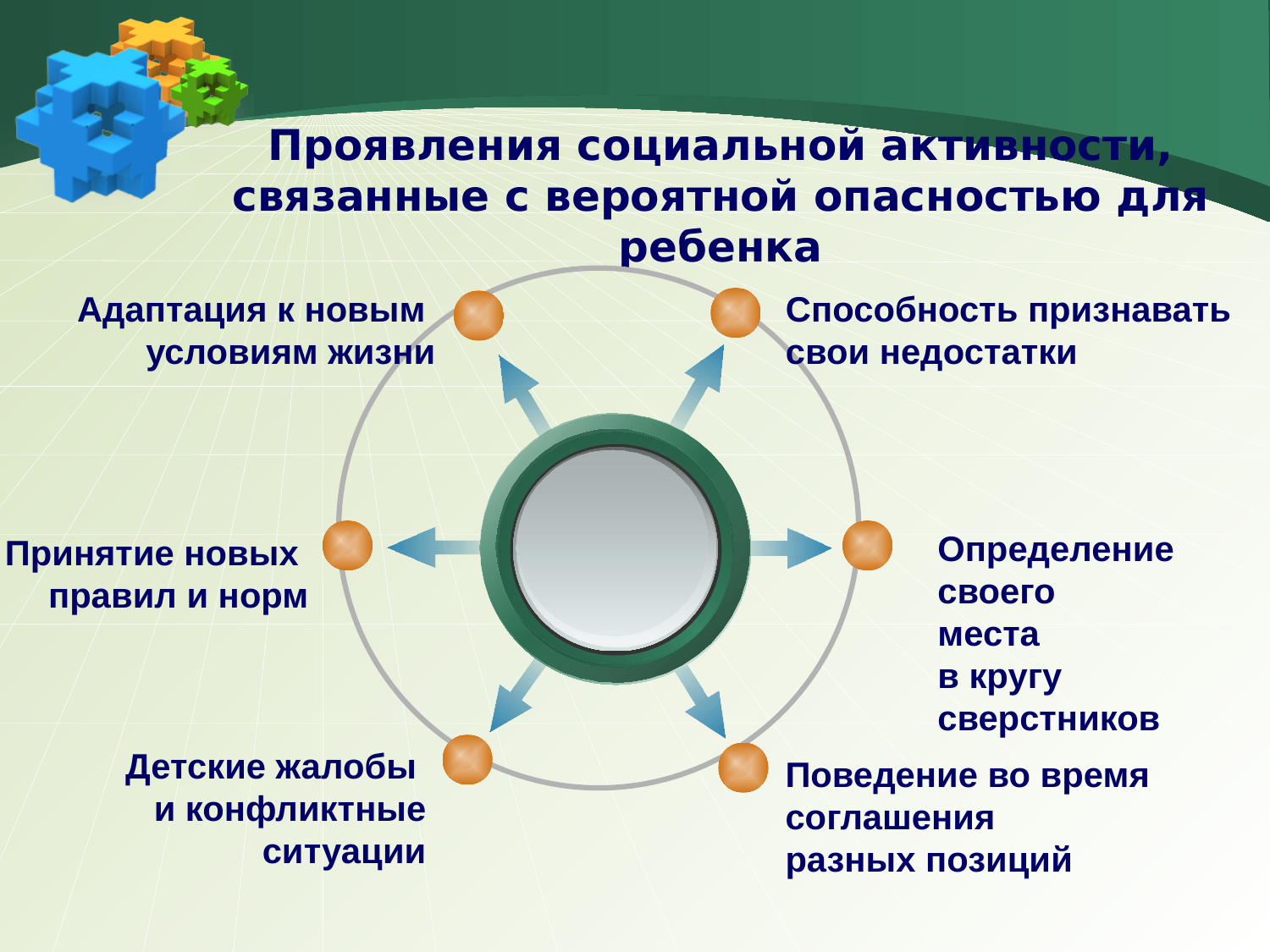

# Проявления социальной активности, связанные с вероятной опасностью для ребенка

Адаптация к новым
условиям жизни
Способность признавать
свои недостатки

Определение своего
места
в кругу сверстников

Принятие новых
правил и норм

Детские жалобы
и конфликтные ситуации

Поведение во время
соглашения
разных позиций